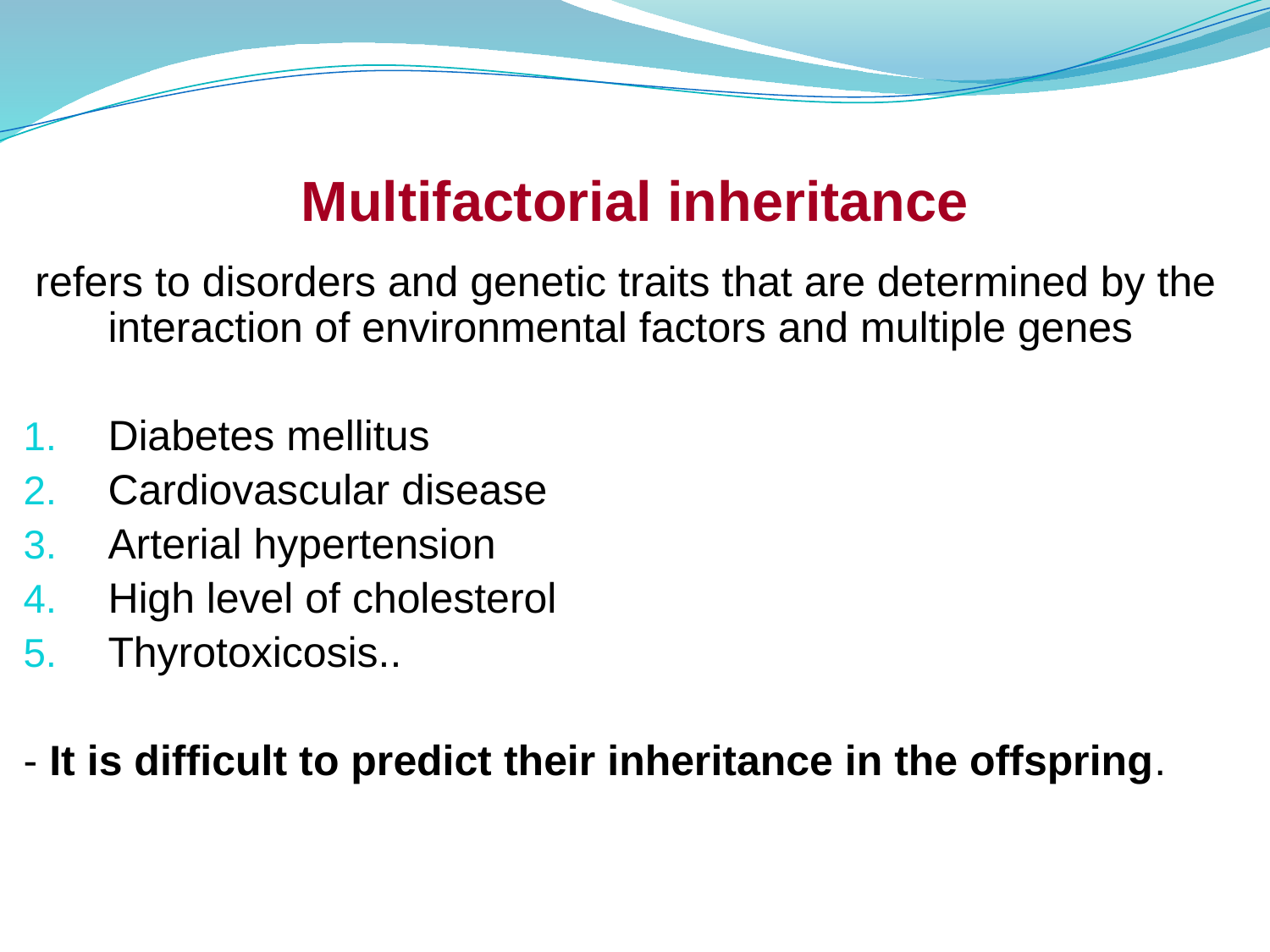

# Multifactorial inheritance
 refers to disorders and genetic traits that are determined by the interaction of environmental factors and multiple genes

Diabetes mellitus
Cardiovascular disease
Arterial hypertension
High level of cholesterol
Thyrotoxicosis..

- It is difficult to predict their inheritance in the offspring.